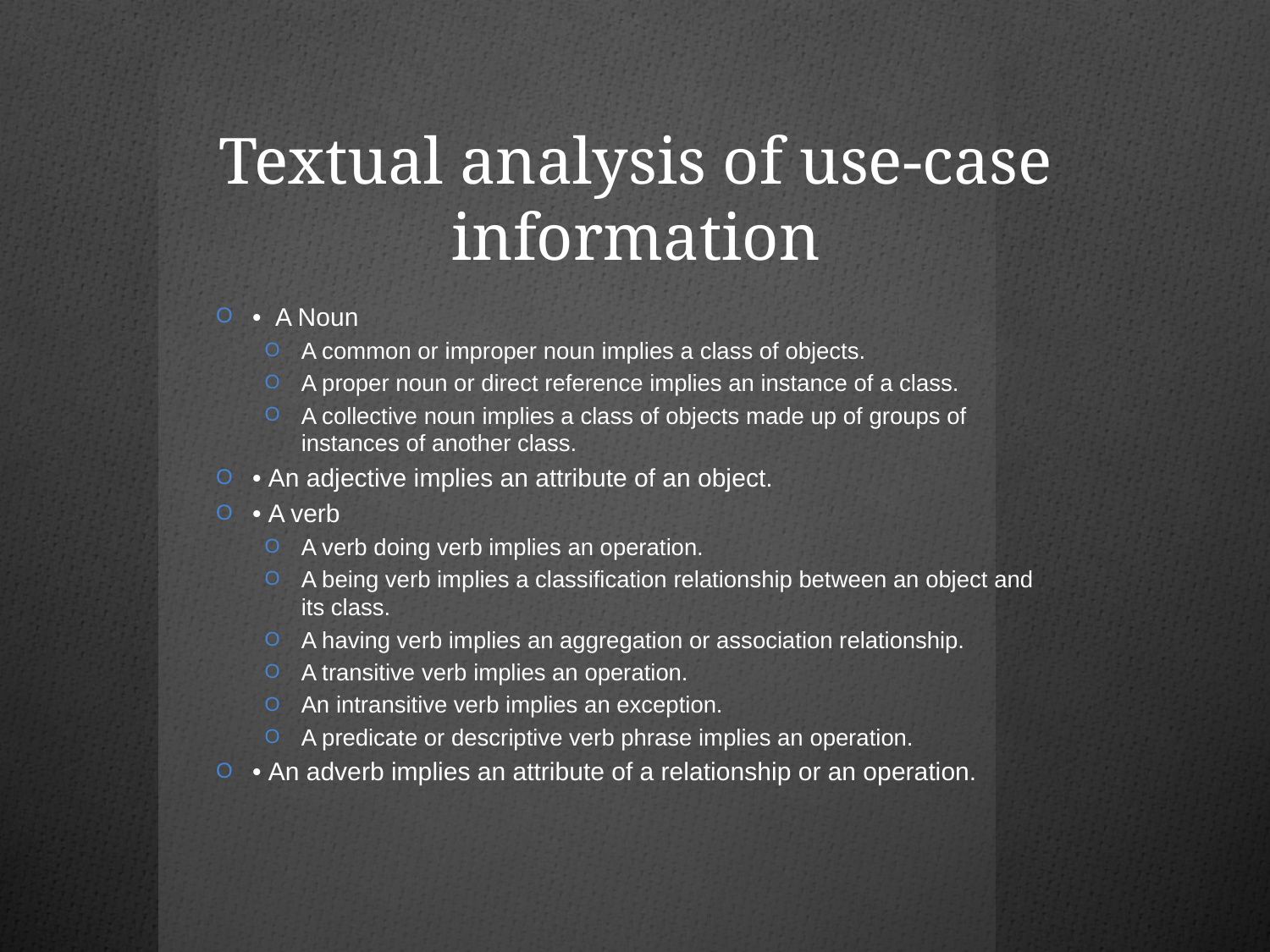

# Textual analysis of use-case information
•  A Noun
A common or improper noun implies a class of objects.
A proper noun or direct reference implies an instance of a class.
A collective noun implies a class of objects made up of groups of instances of another class.
• An adjective implies an attribute of an object.
• A verb
A verb doing verb implies an operation.
A being verb implies a classification relationship between an object and its class.
A having verb implies an aggregation or association relationship.
A transitive verb implies an operation.
An intransitive verb implies an exception.
A predicate or descriptive verb phrase implies an operation.
• An adverb implies an attribute of a relationship or an operation.